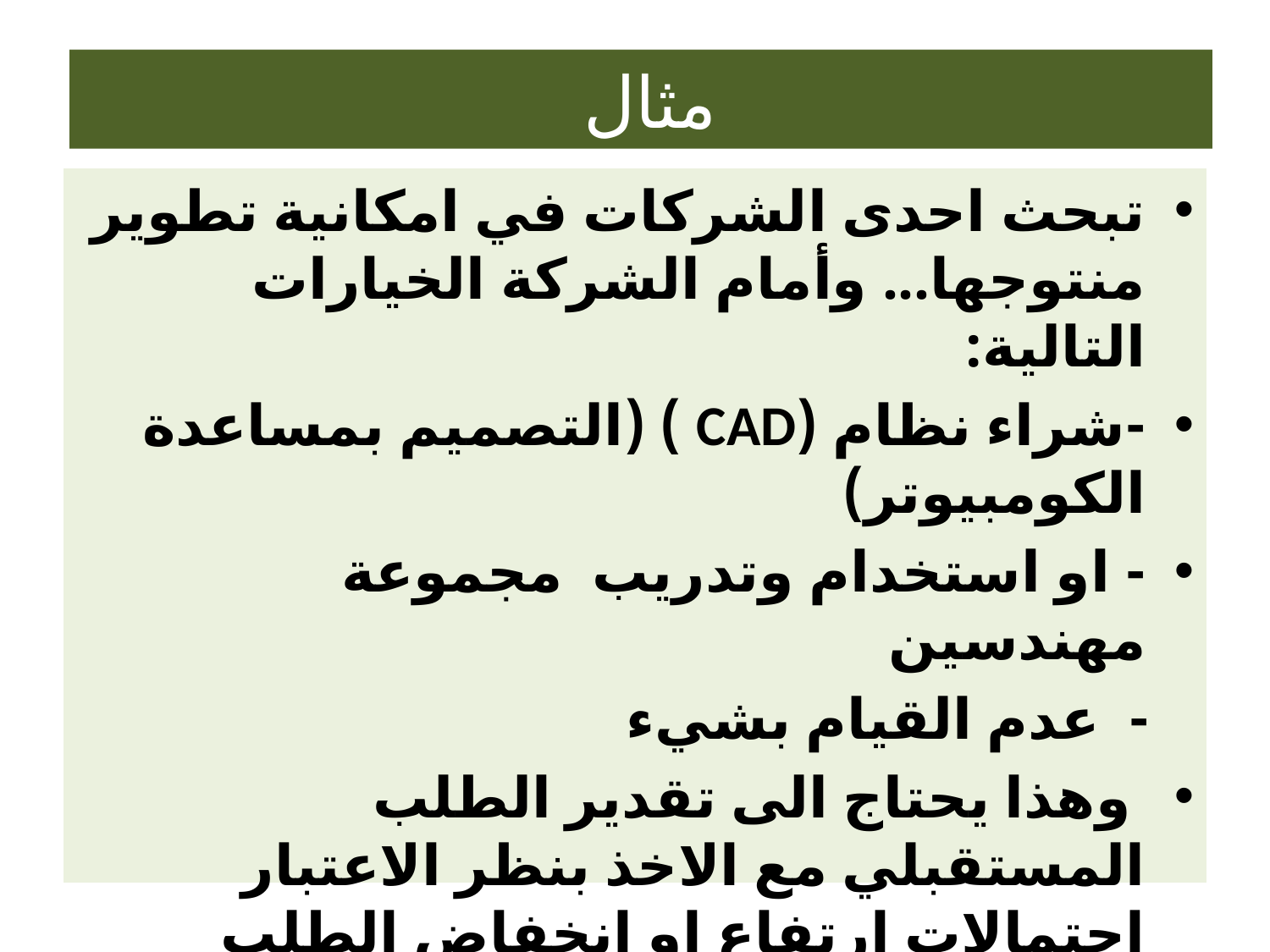

# مثال
تبحث احدى الشركات في امكانية تطوير منتوجها... وأمام الشركة الخيارات التالية:
-شراء نظام (CAD ) (التصميم بمساعدة الكومبيوتر)
- او استخدام وتدريب  مجموعة  مهندسين
   -  عدم القيام بشيء
 وهذا يحتاج الى تقدير الطلب المستقبلي مع الاخذ بنظر الاعتبار احتمالات ارتفاع او انخفاض الطلب
و قد قدرت بحوث السوق و خبرات مدراء التسويق احتمالات ارتفاع و انخفاض الطلب كالتالي: